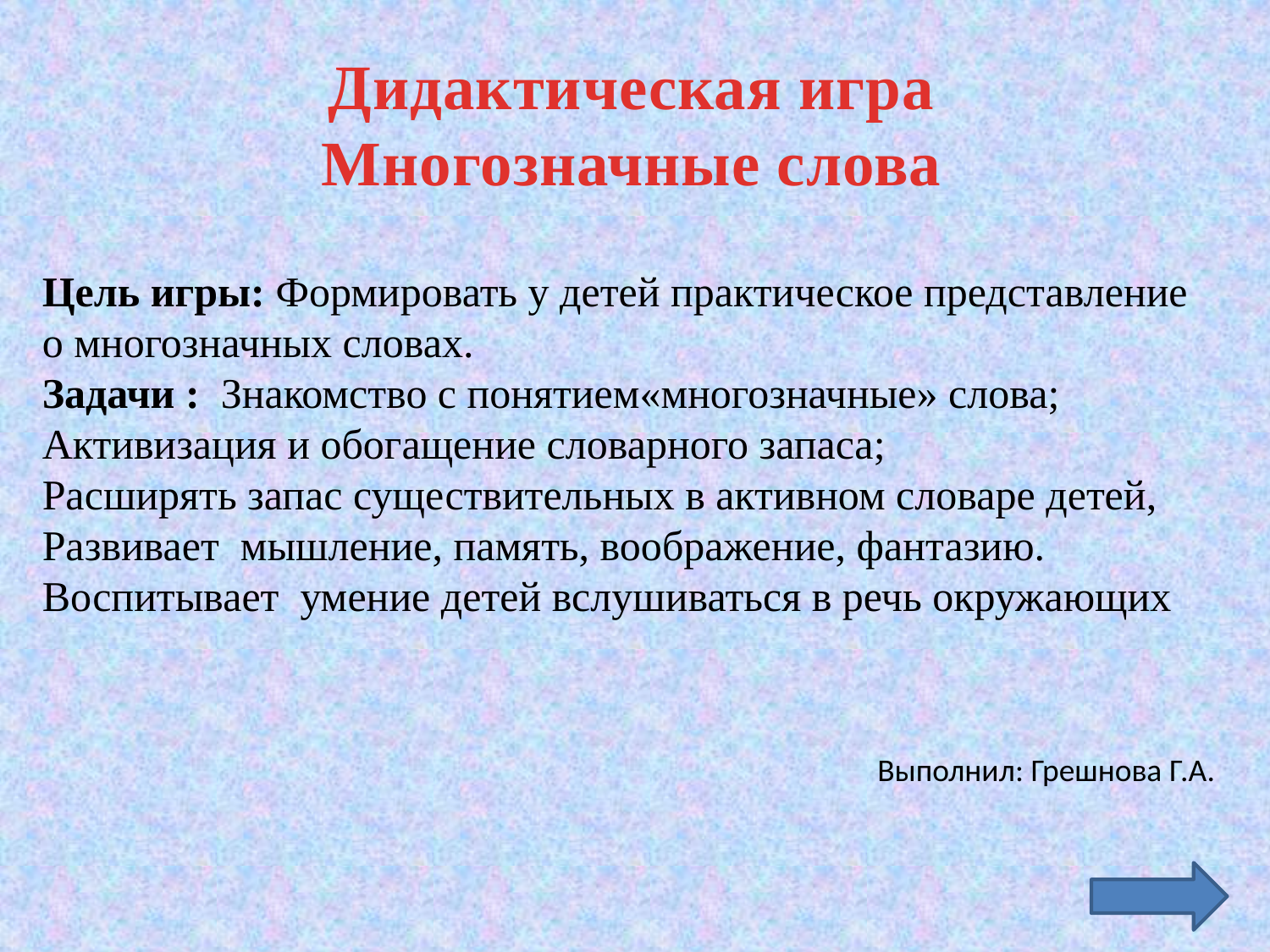

Дидактическая игра
Многозначные слова
Цель игры: Формировать у детей практическое представление о многозначных словах.
Задачи :  Знакомство с понятием«многозначные» слова;
Активизация и обогащение словарного запаса;
Расширять запас существительных в активном словаре детей,
Развивает  мышление, память, воображение, фантазию. Воспитывает  умение детей вслушиваться в речь окружающих

Выполнил: Грешнова Г.А.